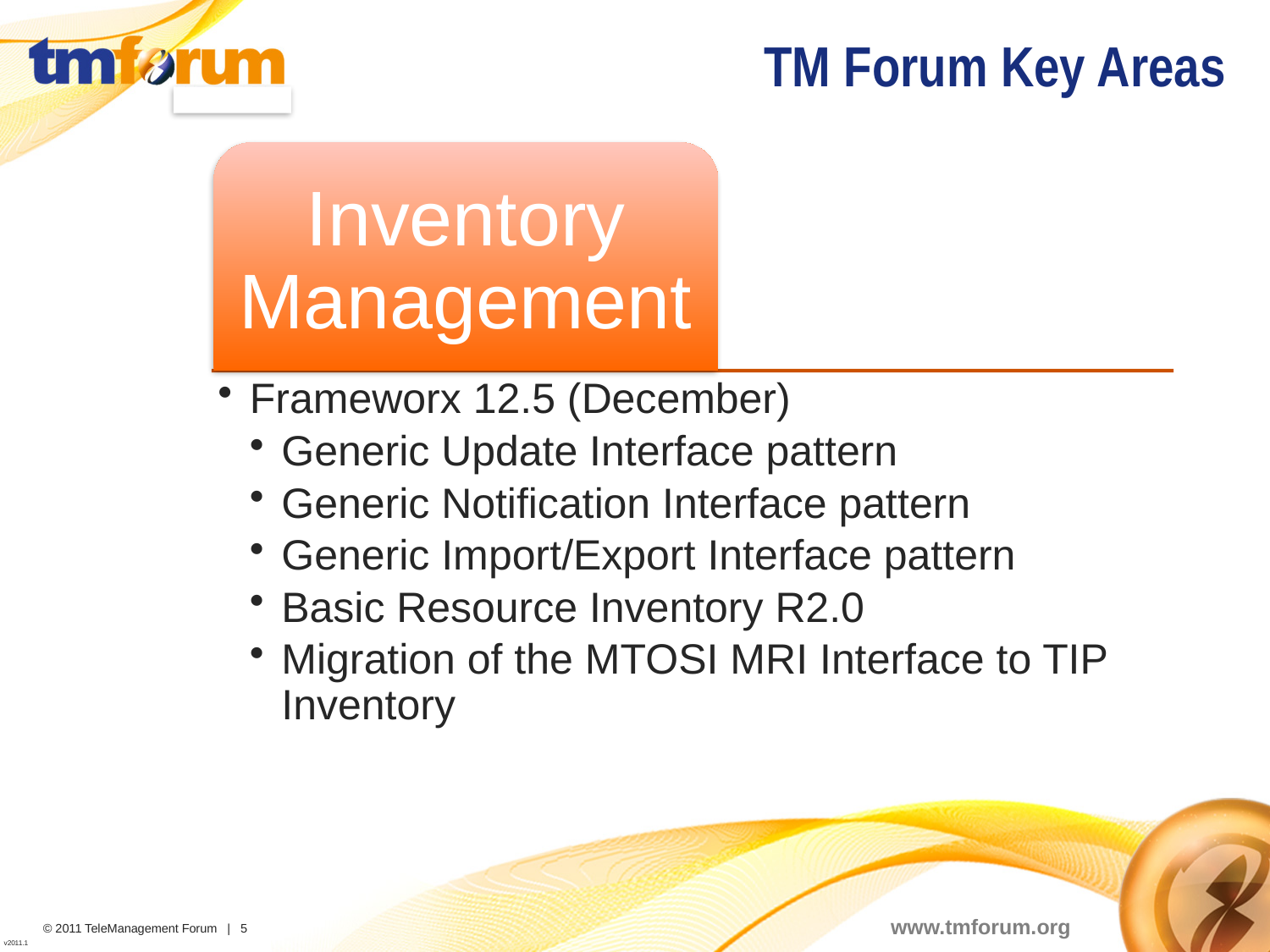

# TM Forum Key Areas

Inventory Management
Frameworx 12.5 (December)
Generic Update Interface pattern
Generic Notification Interface pattern
Generic Import/Export Interface pattern
Basic Resource Inventory R2.0
Migration of the MTOSI MRI Interface to TIP Inventory